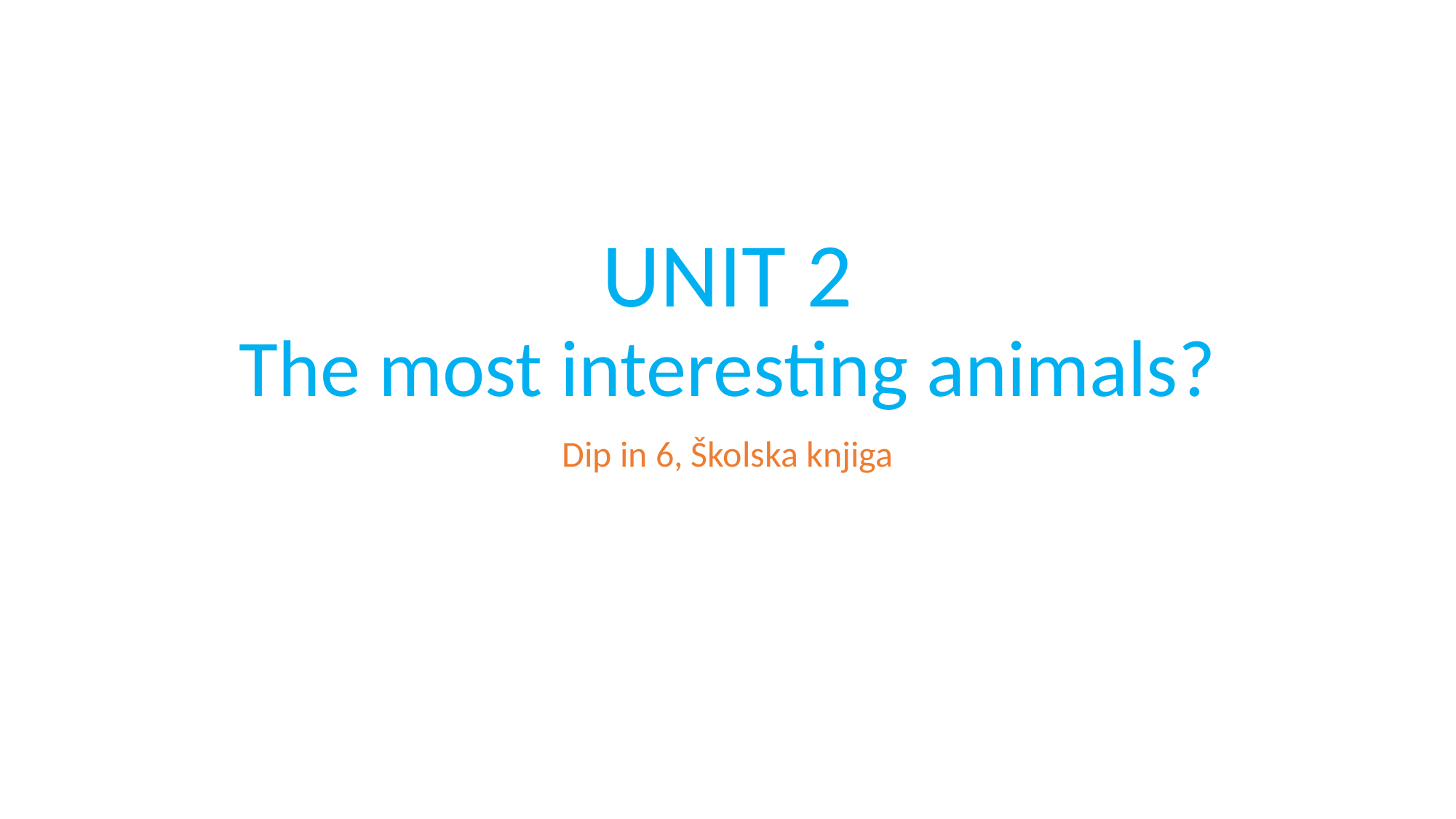

# UNIT 2 The most interesting animals?
Dip in 6, Školska knjiga